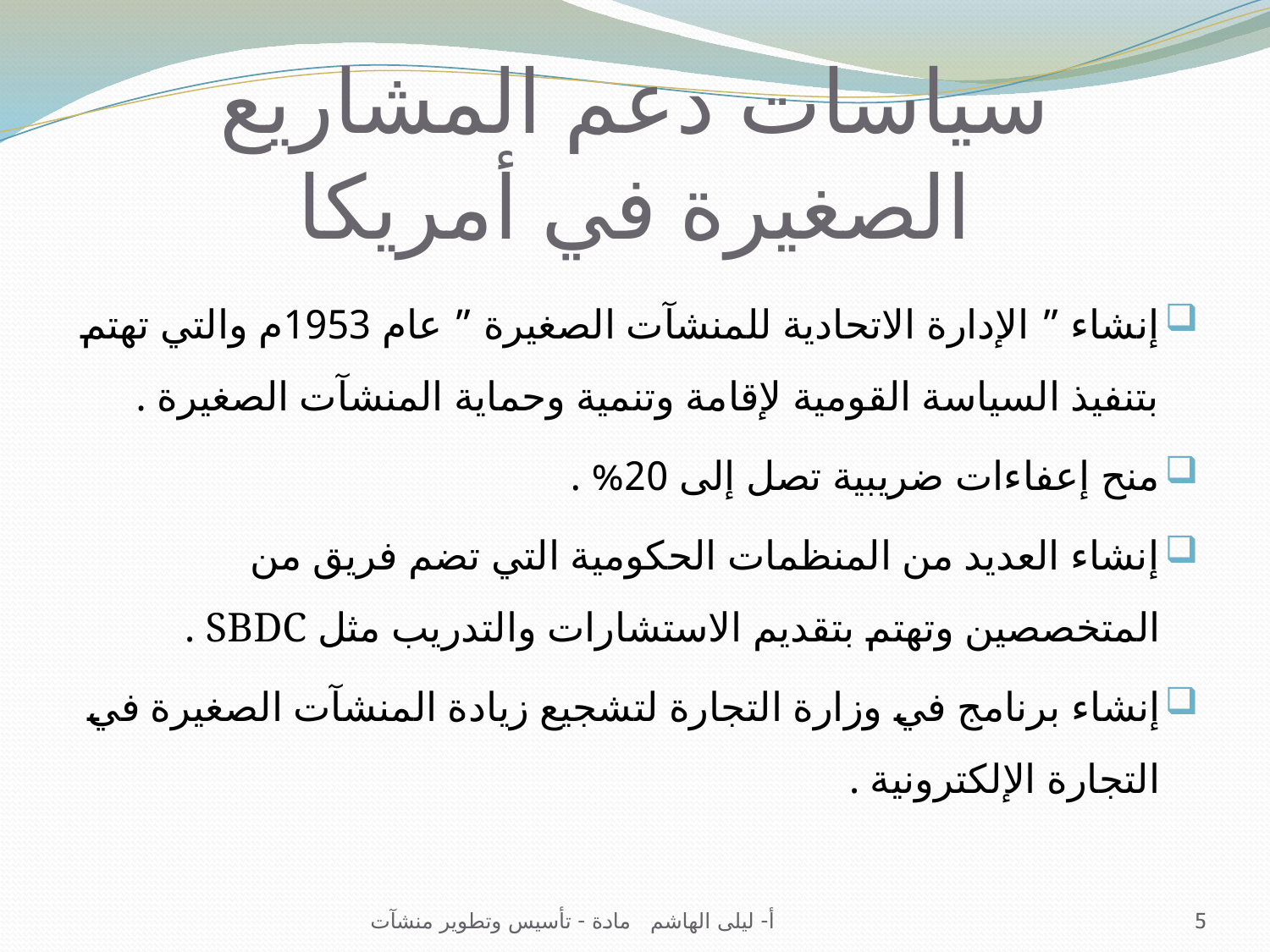

# سياسات دعم المشاريع الصغيرة في أمريكا
إنشاء ” الإدارة الاتحادية للمنشآت الصغيرة ” عام 1953م والتي تهتم بتنفيذ السياسة القومية لإقامة وتنمية وحماية المنشآت الصغيرة .
منح إعفاءات ضريبية تصل إلى 20% .
إنشاء العديد من المنظمات الحكومية التي تضم فريق من المتخصصين وتهتم بتقديم الاستشارات والتدريب مثل SBDC .
إنشاء برنامج في وزارة التجارة لتشجيع زيادة المنشآت الصغيرة في التجارة الإلكترونية .
أ- ليلى الهاشم   مادة - تأسيس وتطوير منشآت
5